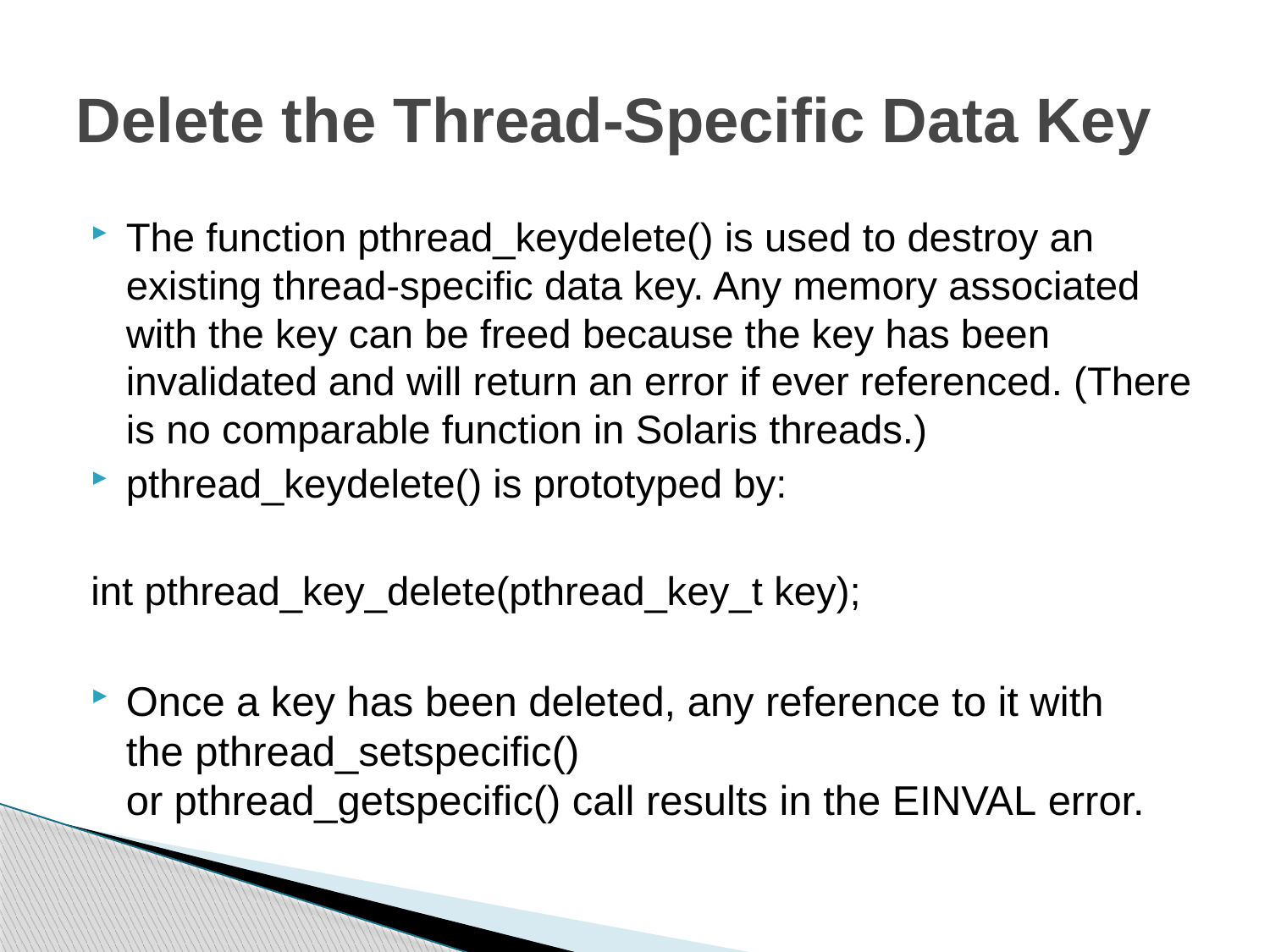

# Delete the Thread-Specific Data Key
The function pthread_keydelete() is used to destroy an existing thread-specific data key. Any memory associated with the key can be freed because the key has been invalidated and will return an error if ever referenced. (There is no comparable function in Solaris threads.)
pthread_keydelete() is prototyped by:

int pthread_key_delete(pthread_key_t key);

Once a key has been deleted, any reference to it with the pthread_setspecific() 
or pthread_getspecific() call results in the EINVAL error.